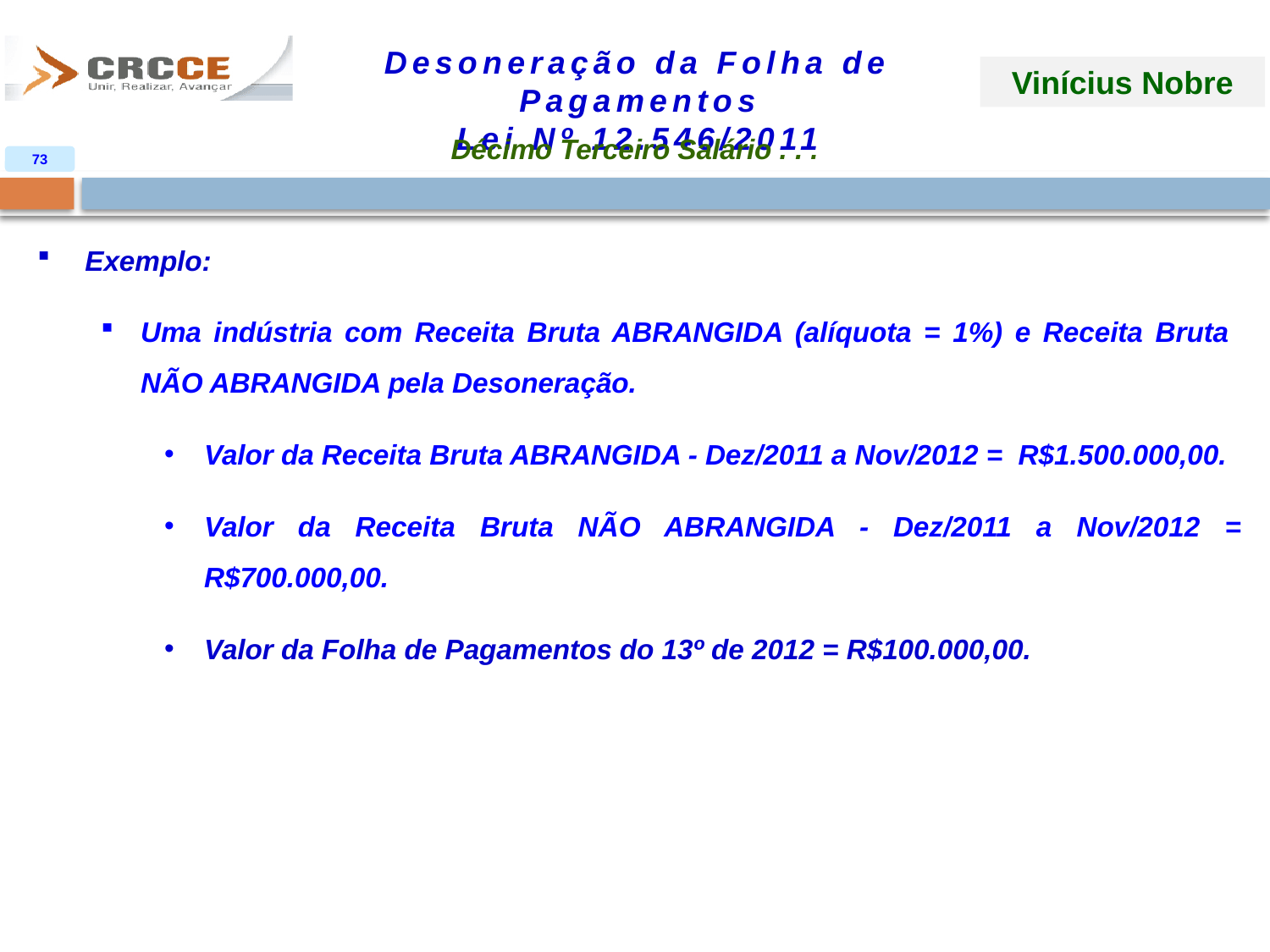

Décimo Terceiro Salário . . .
73
Exemplo:
Uma indústria com Receita Bruta ABRANGIDA (alíquota = 1%) e Receita Bruta  NÃO ABRANGIDA pela Desoneração.
Valor da Receita Bruta ABRANGIDA - Dez/2011 a Nov/2012 =  R$1.500.000,00.
Valor da Receita Bruta NÃO ABRANGIDA - Dez/2011 a Nov/2012 = R$700.000,00.
Valor da Folha de Pagamentos do 13º de 2012 = R$100.000,00.